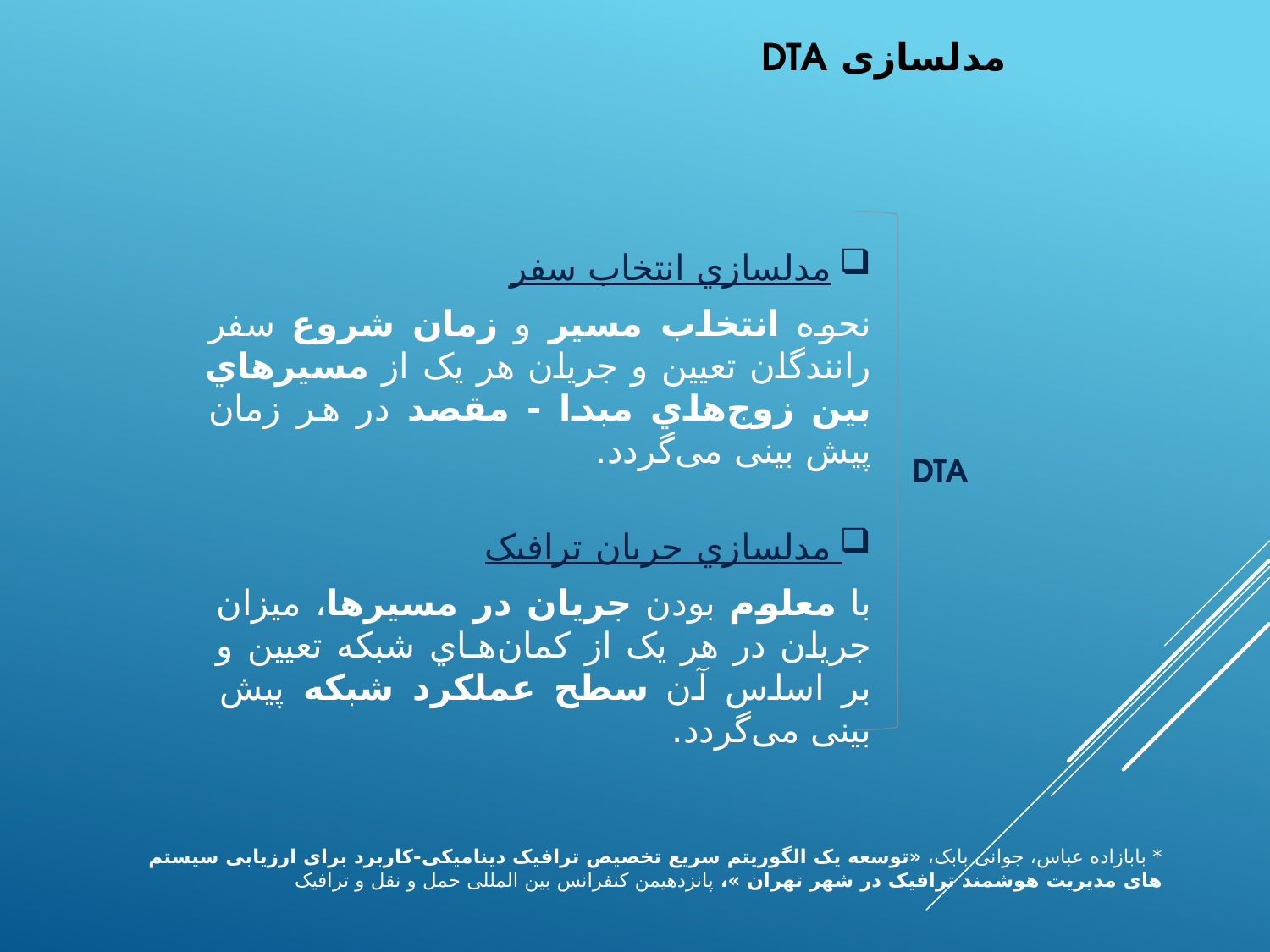

مدلسازی DTA

ﻣﺪﻟﺴﺎزي اﻧﺘﺨﺎب ﺳﻔﺮ
ﻧﺤﻮه اﻧﺘﺨﺎب ﻣﺴﯿﺮ و زﻣﺎن ﺷﺮوع ﺳﻔﺮ راﻧﻨﺪﮔﺎن ﺗﻌﯿﯿﻦ و ﺟﺮﯾﺎن ﻫﺮ ﯾﮏ از ﻣﺴﯿﺮﻫﺎي ﺑﯿﻦ زوجﻫﺎي ﻣﺒﺪا - ﻣﻘﺼﺪ در هر زﻣﺎن ﭘﯿﺶ ﺑﯿﻨﯽ ﻣﯽﮔﺮدد.
DTA
ﻣﺪﻟﺴﺎزي ﺟﺮﯾﺎن ﺗﺮاﻓﯿﮏ
ﺑﺎ ﻣﻌﻠﻮم ﺑﻮدن ﺟﺮﯾﺎن در ﻣﺴﯿﺮﻫﺎ، ﻣﯿﺰان ﺟﺮﯾﺎن در ﻫﺮ ﯾﮏ از ﮐﻤﺎنﻫـﺎي ﺷﺒﮑﻪ ﺗﻌﯿﯿﻦ و ﺑﺮ اﺳﺎس آن ﺳﻄﺢ ﻋﻤﻠﮑﺮد ﺷﺒﮑﻪ ﭘﯿﺶ ﺑﯿﻨﯽ ﻣﯽﮔﺮدد.
* بابازاده عباس، جوانی بابک، «ﺗﻮﺳﻌﻪ ﯾﮏ اﻟﮕﻮرﯾﺘﻢ ﺳﺮﯾﻊ ﺗﺨﺼﯿﺺ ﺗﺮاﻓﯿﮏ دﯾﻨﺎﻣﯿﮑﯽ-کاربرد برای ارزیابی سیستم های مدیریت هوشمند ترافیک در شهر تهران »، پانزدهیمن کنفرانس بین المللی حمل و نقل و ترافیک